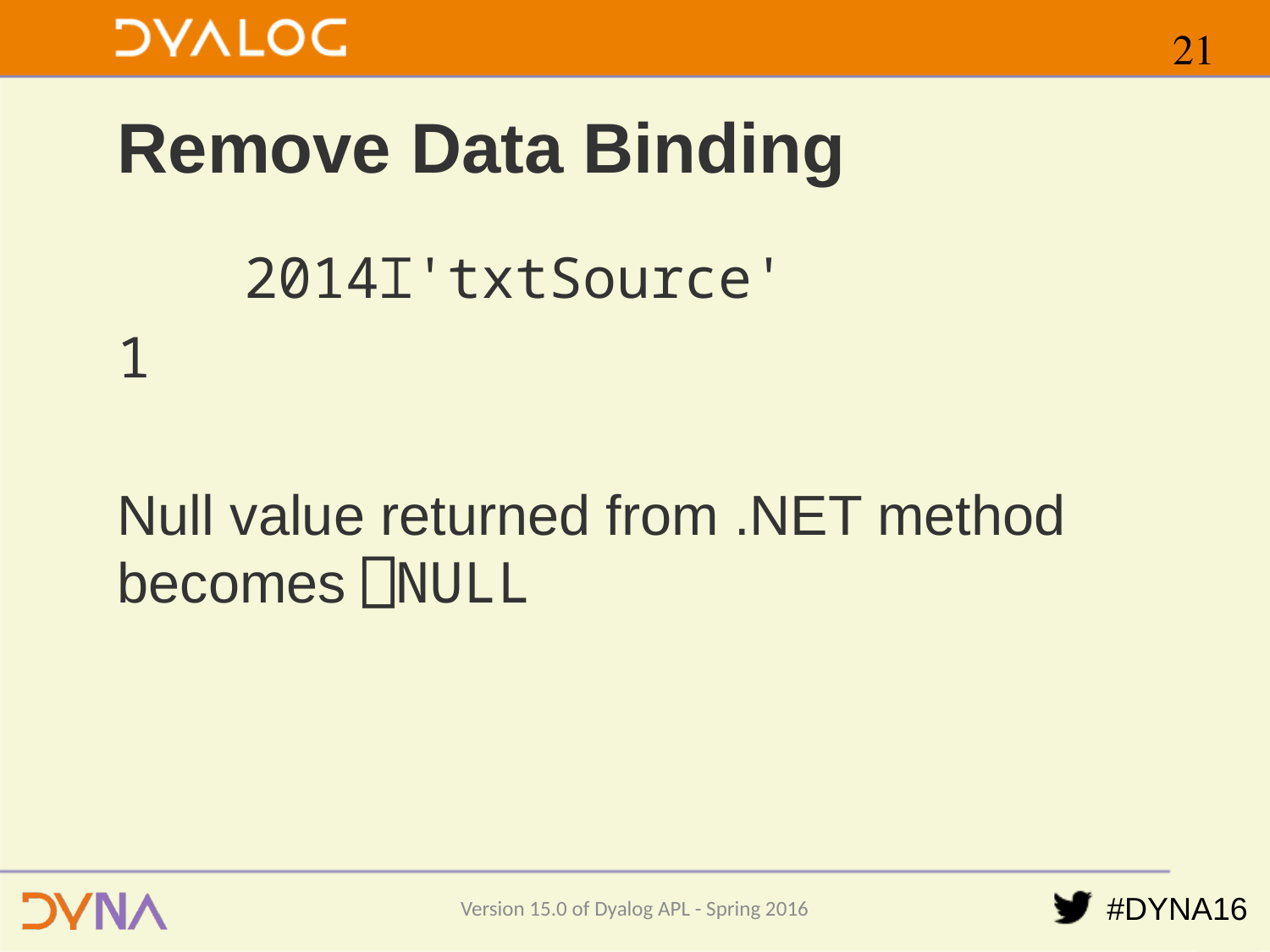

21
# Remove Data Binding
	2014⌶'txtSource'
1

Null value returned from .NET method becomes ⎕NULL
Version 15.0 of Dyalog APL - Spring 2016